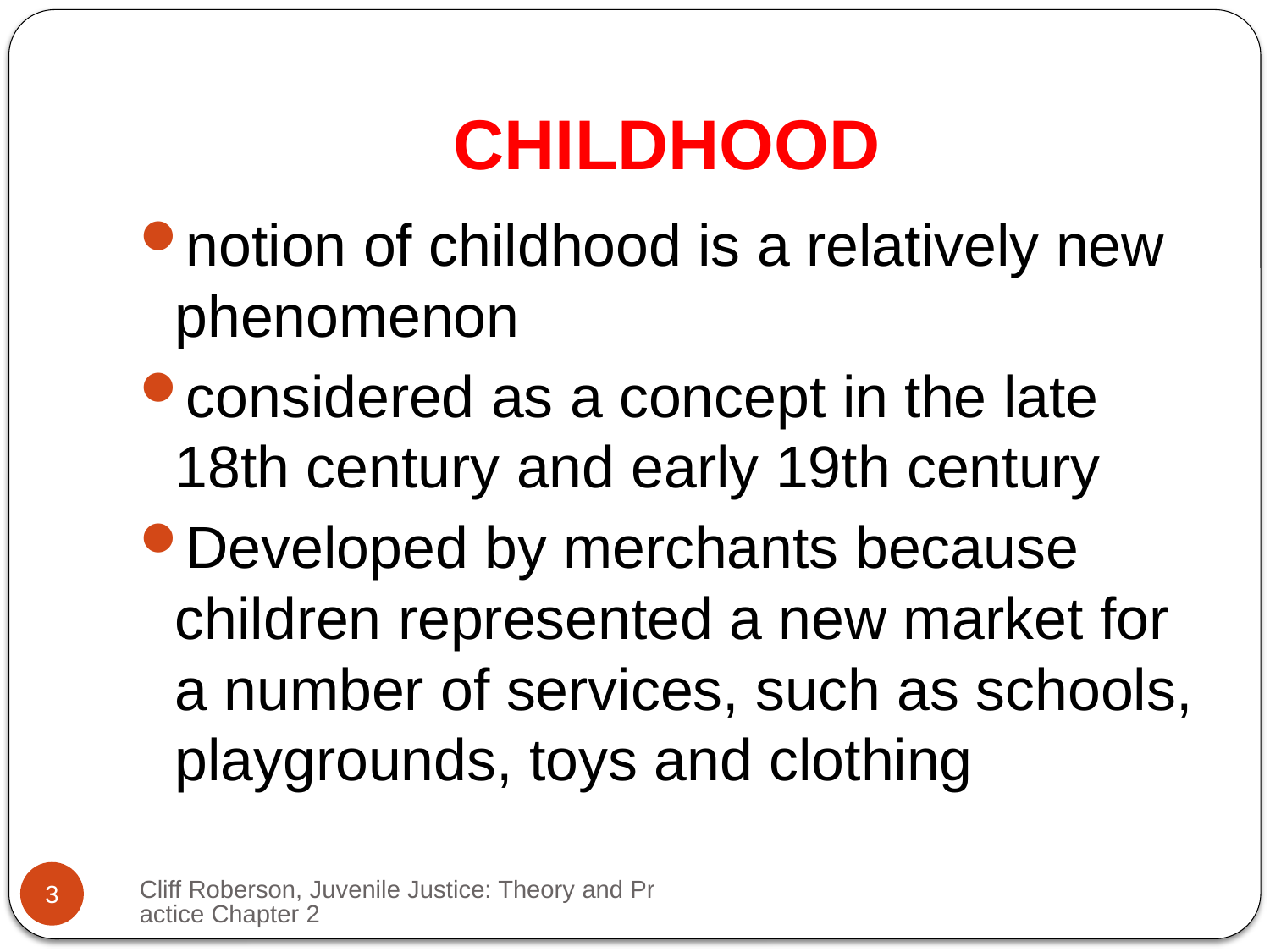

# CHILDHOOD
notion of childhood is a relatively new phenomenon
considered as a concept in the late 18th century and early 19th century
Developed by merchants because children represented a new market for a number of services, such as schools, playgrounds, toys and clothing

Cliff Roberson, Juvenile Justice: Theory and Practice Chapter 2
3